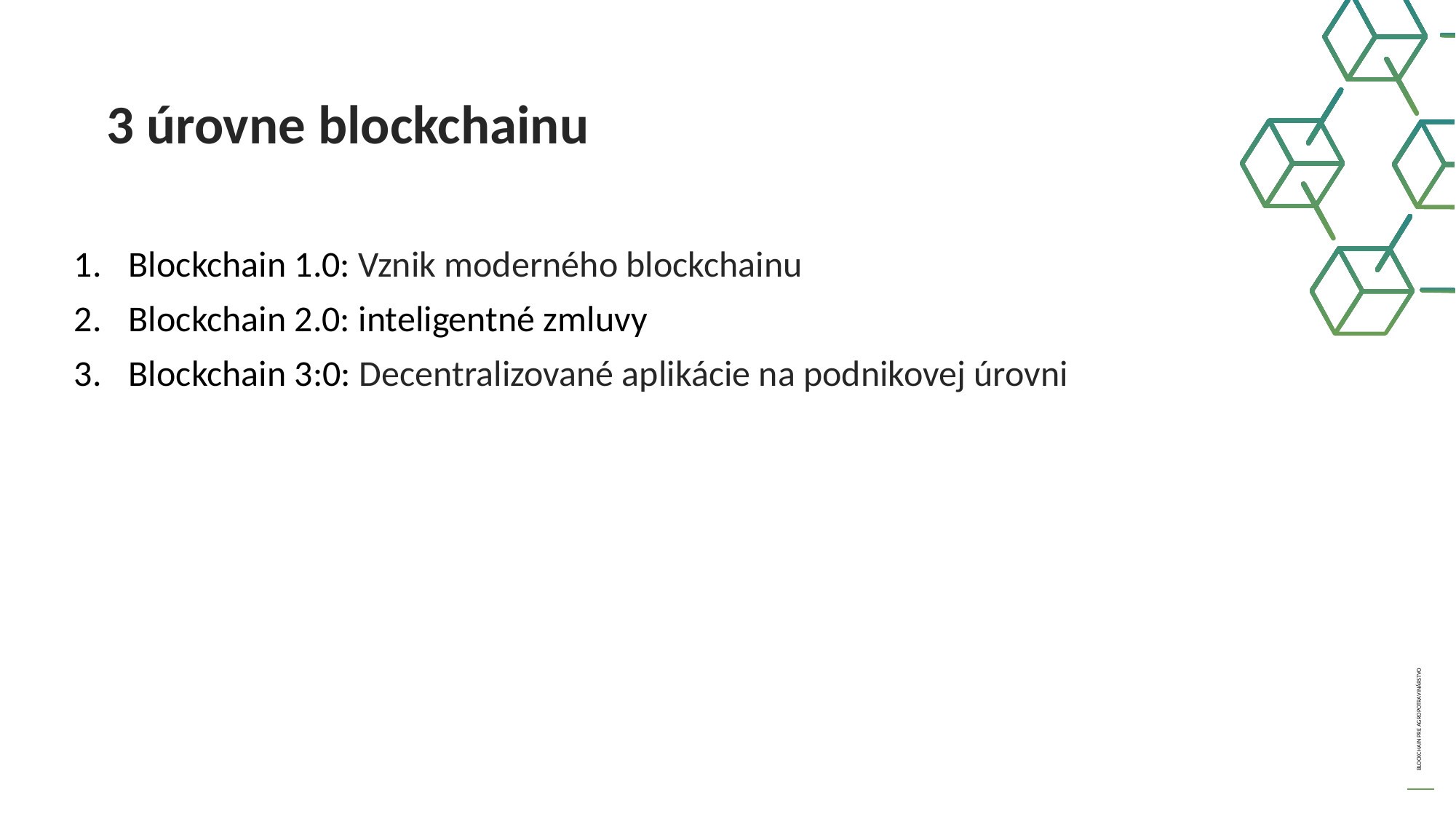

3 úrovne blockchainu
Blockchain 1.0: Vznik moderného blockchainu
Blockchain 2.0: inteligentné zmluvy
Blockchain 3:0: Decentralizované aplikácie na podnikovej úrovni